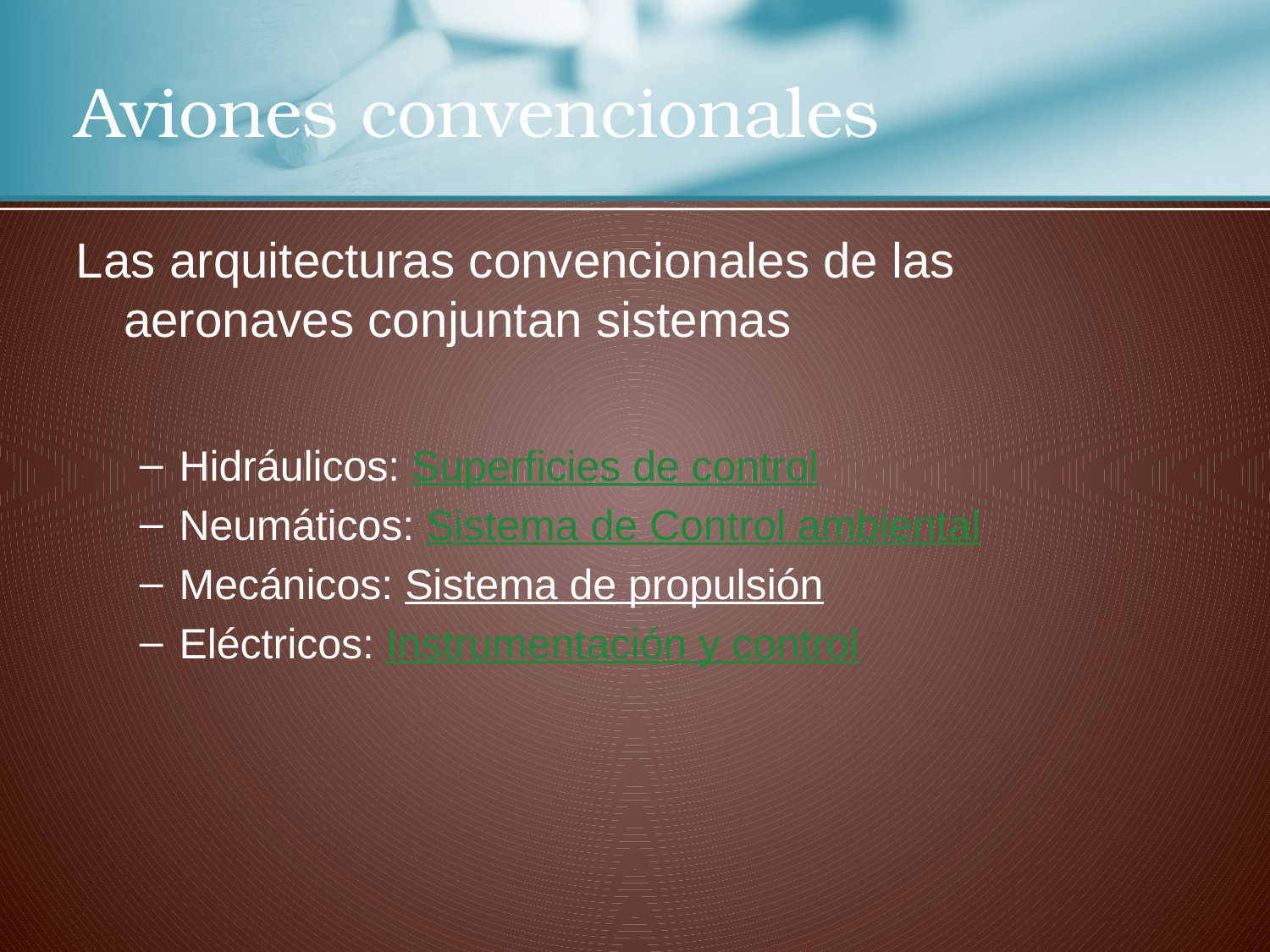

# Aviones convencionales
Las arquitecturas convencionales de las aeronaves conjuntan sistemas

Hidráulicos: Superficies de control
Neumáticos: Sistema de Control ambiental
Mecánicos: Sistema de propulsión
Eléctricos: Instrumentación y control